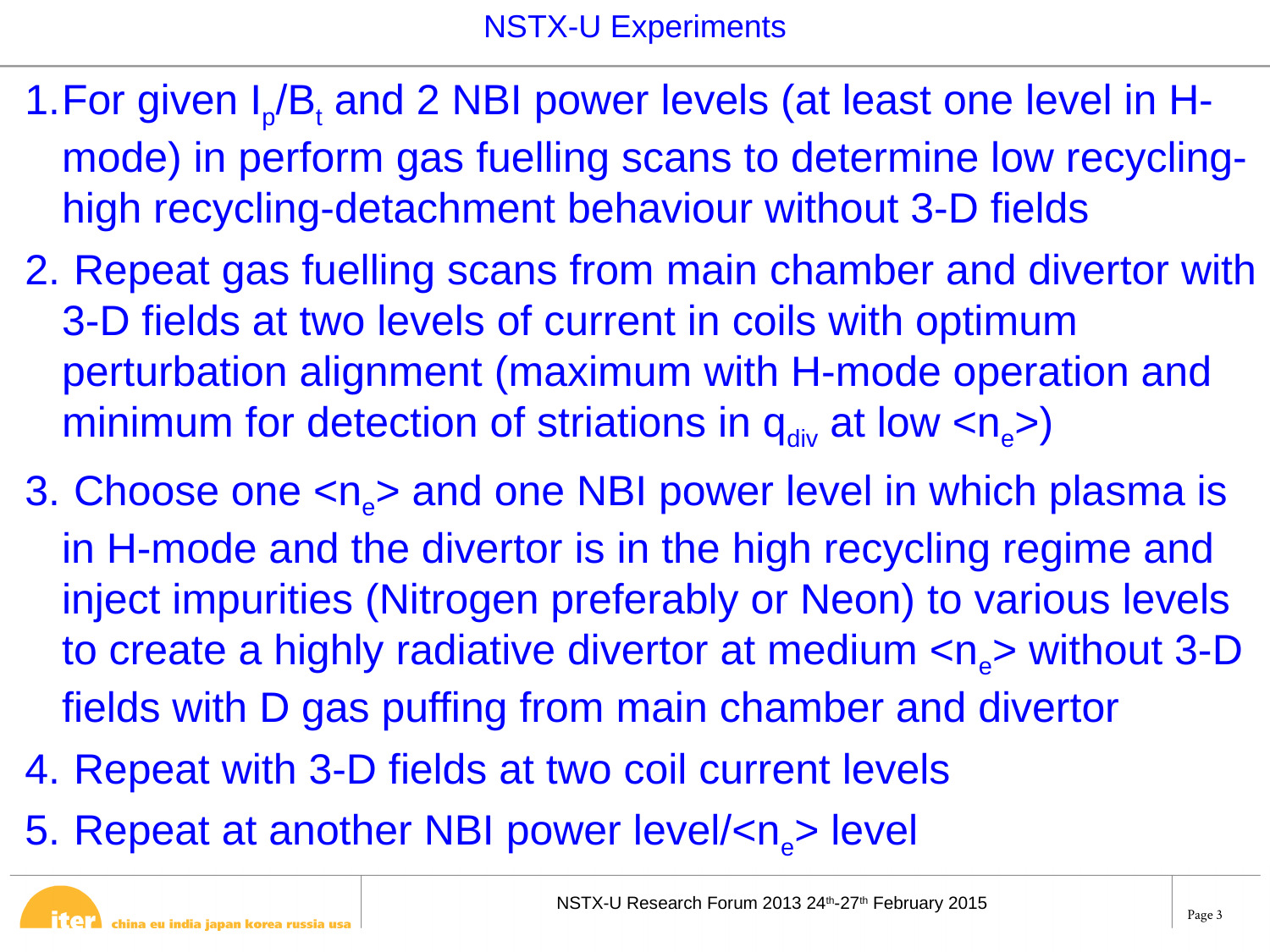

NSTX-U Experiments
For given Ip/Bt and 2 NBI power levels (at least one level in H-mode) in perform gas fuelling scans to determine low recycling-high recycling-detachment behaviour without 3-D fields
 Repeat gas fuelling scans from main chamber and divertor with 3-D fields at two levels of current in coils with optimum perturbation alignment (maximum with H-mode operation and minimum for detection of striations in qdiv at low <ne>)
 Choose one <ne> and one NBI power level in which plasma is in H-mode and the divertor is in the high recycling regime and inject impurities (Nitrogen preferably or Neon) to various levels to create a highly radiative divertor at medium <ne> without 3-D fields with D gas puffing from main chamber and divertor
 Repeat with 3-D fields at two coil current levels
 Repeat at another NBI power level/<ne> level